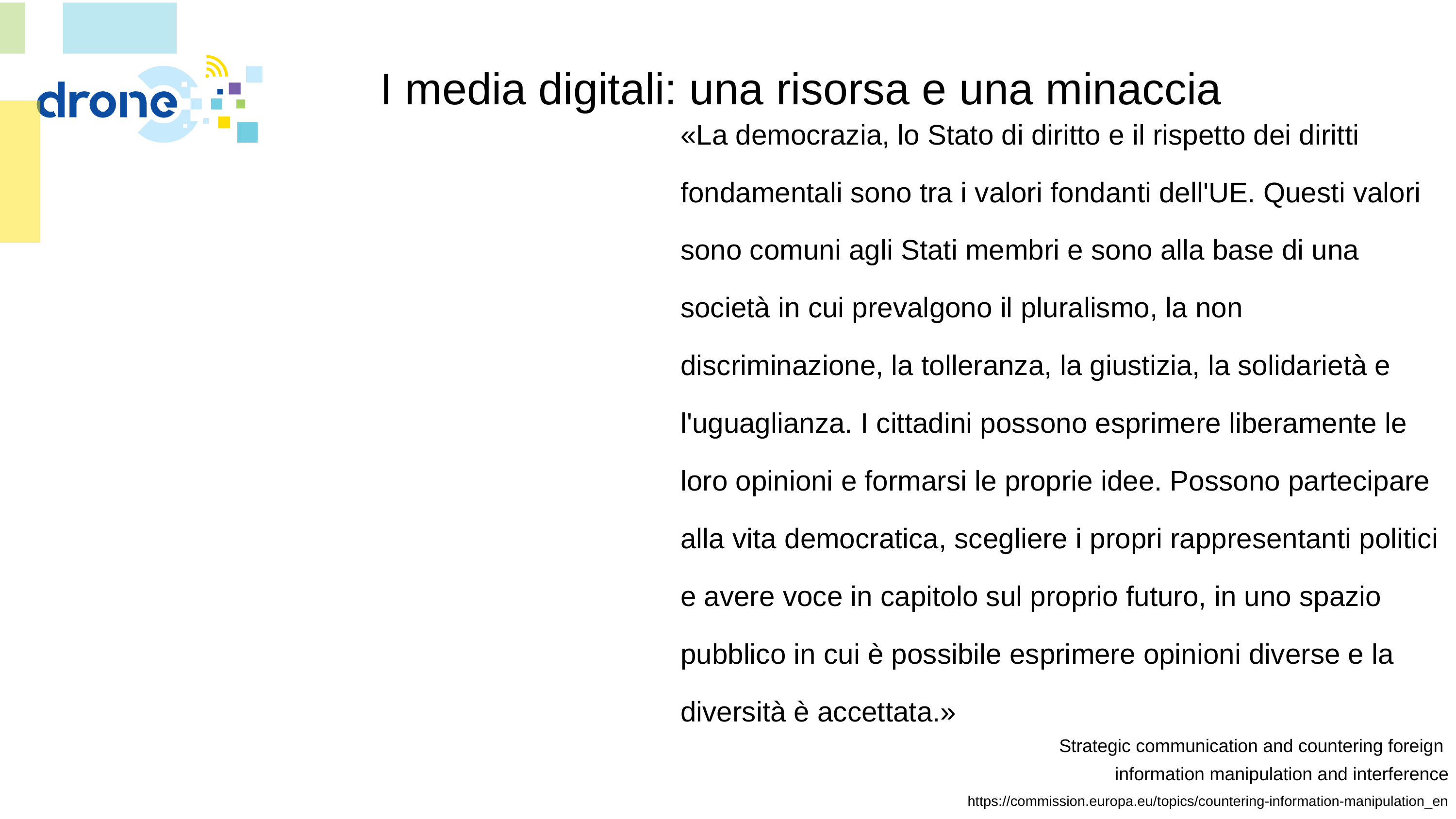

# I media digitali: una risorsa e una minaccia

«La democrazia, lo Stato di diritto e il rispetto dei diritti fondamentali sono tra i valori fondanti dell'UE. Questi valori sono comuni agli Stati membri e sono alla base di una società in cui prevalgono il pluralismo, la non discriminazione, la tolleranza, la giustizia, la solidarietà e l'uguaglianza. I cittadini possono esprimere liberamente le loro opinioni e formarsi le proprie idee. Possono partecipare alla vita democratica, scegliere i propri rappresentanti politici e avere voce in capitolo sul proprio futuro, in uno spazio pubblico in cui è possibile esprimere opinioni diverse e la diversità è accettata.»
Strategic communication and countering foreign
information manipulation and interference

https://commission.europa.eu/topics/countering-information-manipulation_en